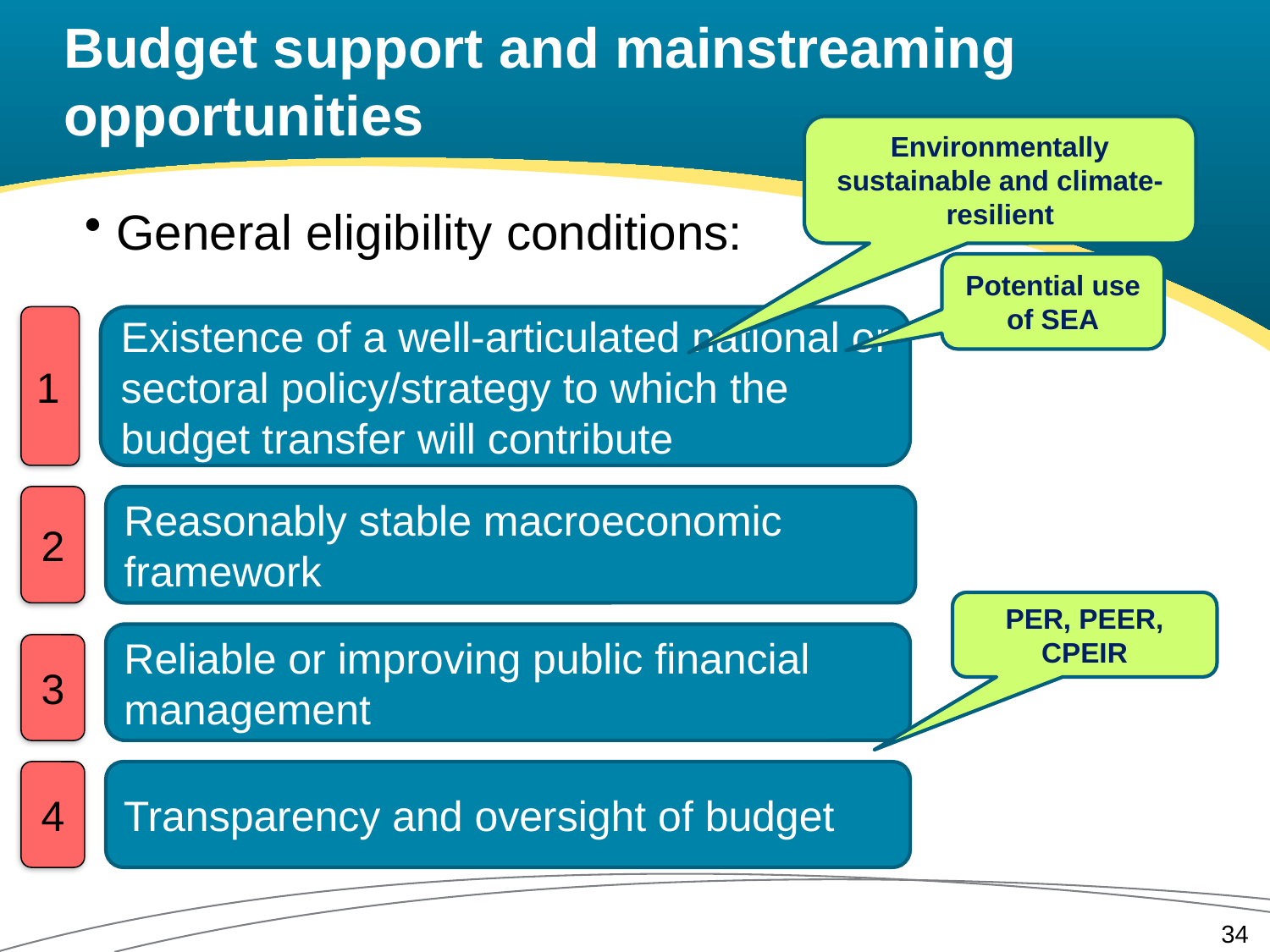

# Budget support and mainstreaming opportunities
Environmentally sustainable and climate-resilient
General eligibility conditions:
Potential use of SEA
1
Existence of a well-articulated national or sectoral policy/strategy to which the budget transfer will contribute
2
Reasonably stable macroeconomic framework
PER, PEER, CPEIR
Reliable or improving public financial management
3
4
Transparency and oversight of budget
34